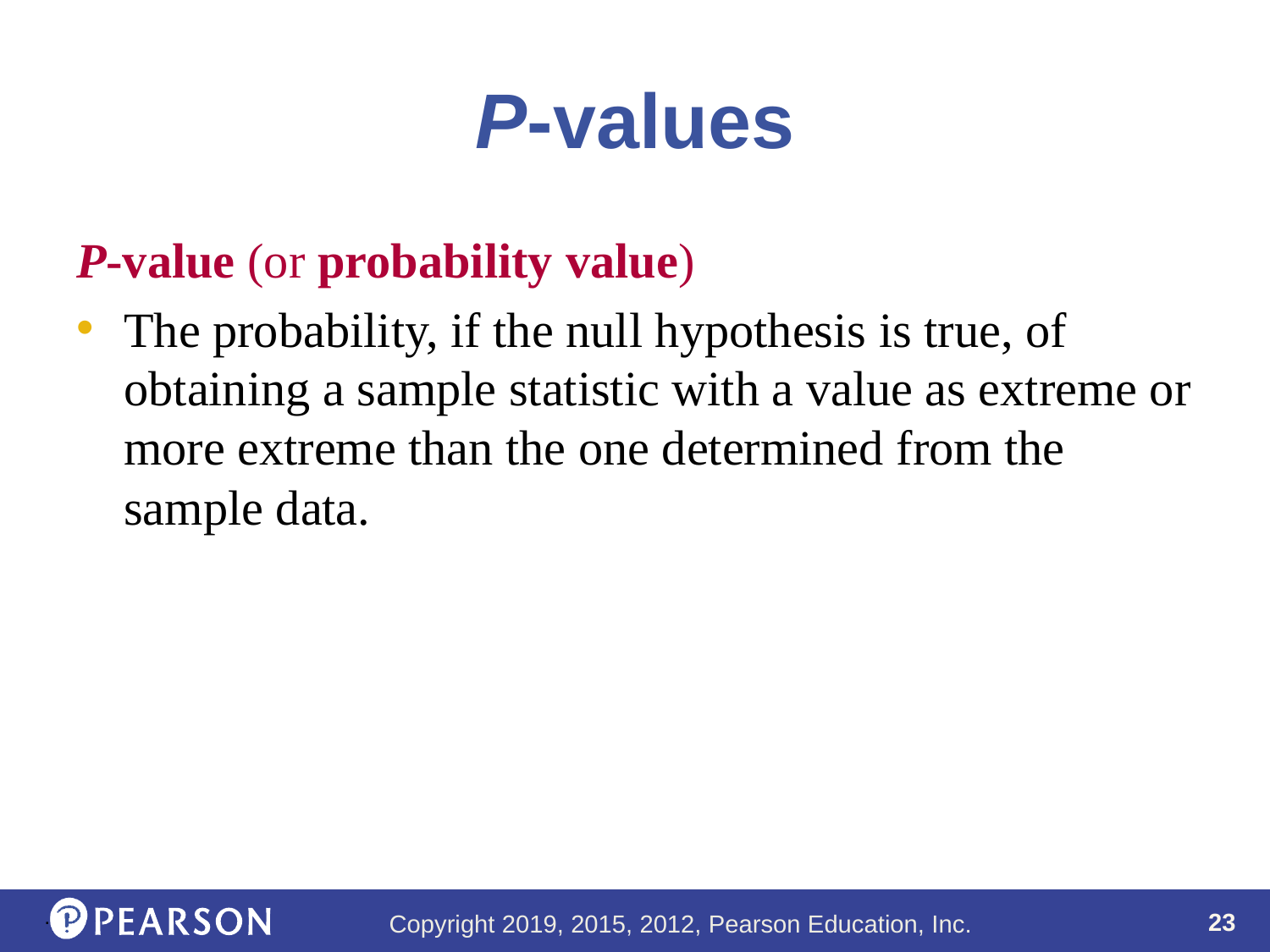

# P-values
P-value (or probability value)
The probability, if the null hypothesis is true, of obtaining a sample statistic with a value as extreme or more extreme than the one determined from the sample data.

.